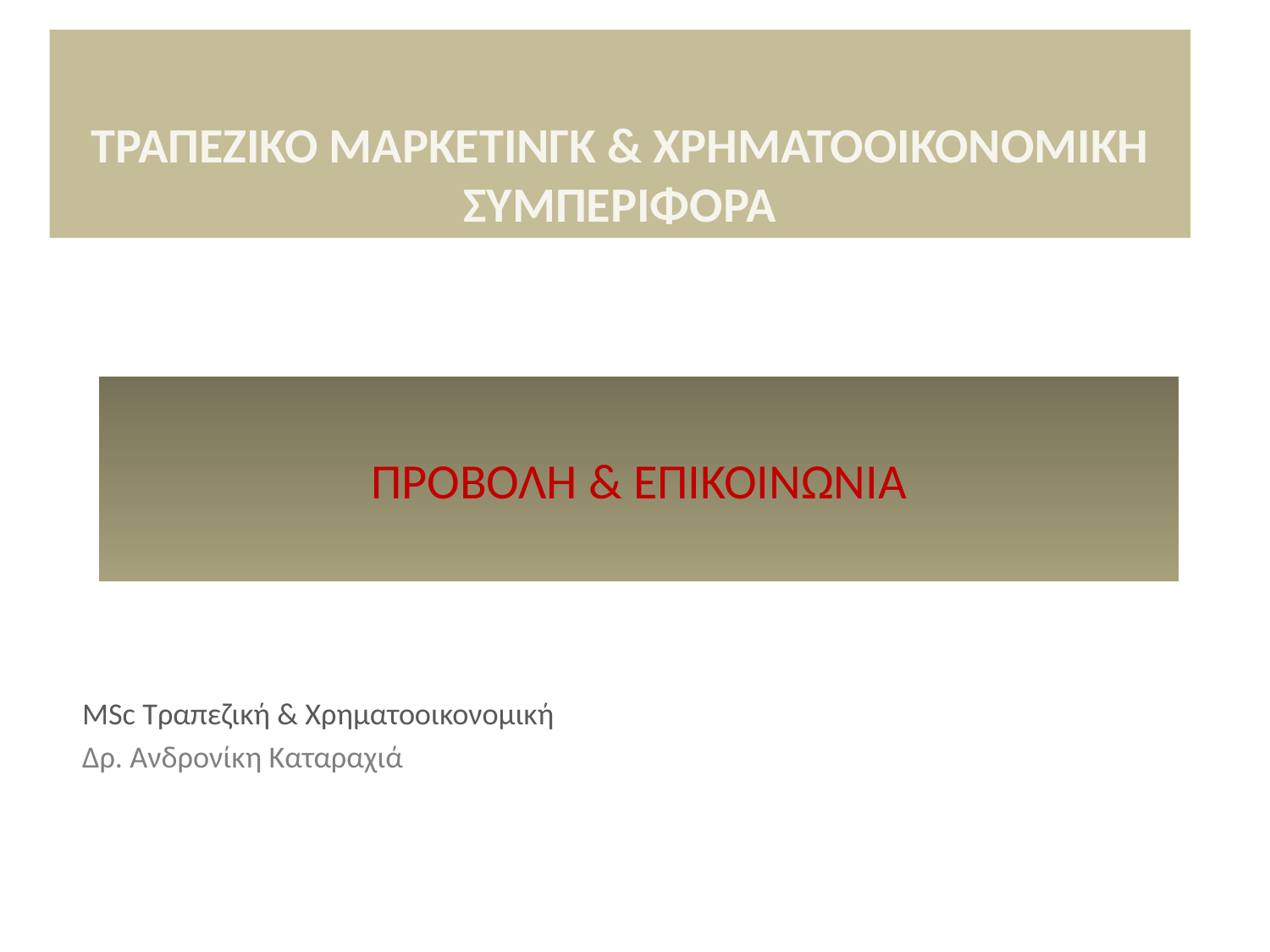

ΤΡΑΠΕΖΙΚΟ ΜΑΡΚΕΤΙΝΓΚ & ΧΡΗΜΑΤΟΟΙΚΟΝΟΜΙΚΗ ΣΥΜΠΕΡΙΦΟΡΑ
# ΠΡΟΒΟΛΗ & ΕΠΙΚΟΙΝΩΝΙΑ

MSc Τραπεζική & Χρηματοοικονομική
Δρ. Ανδρονίκη Καταραχιά